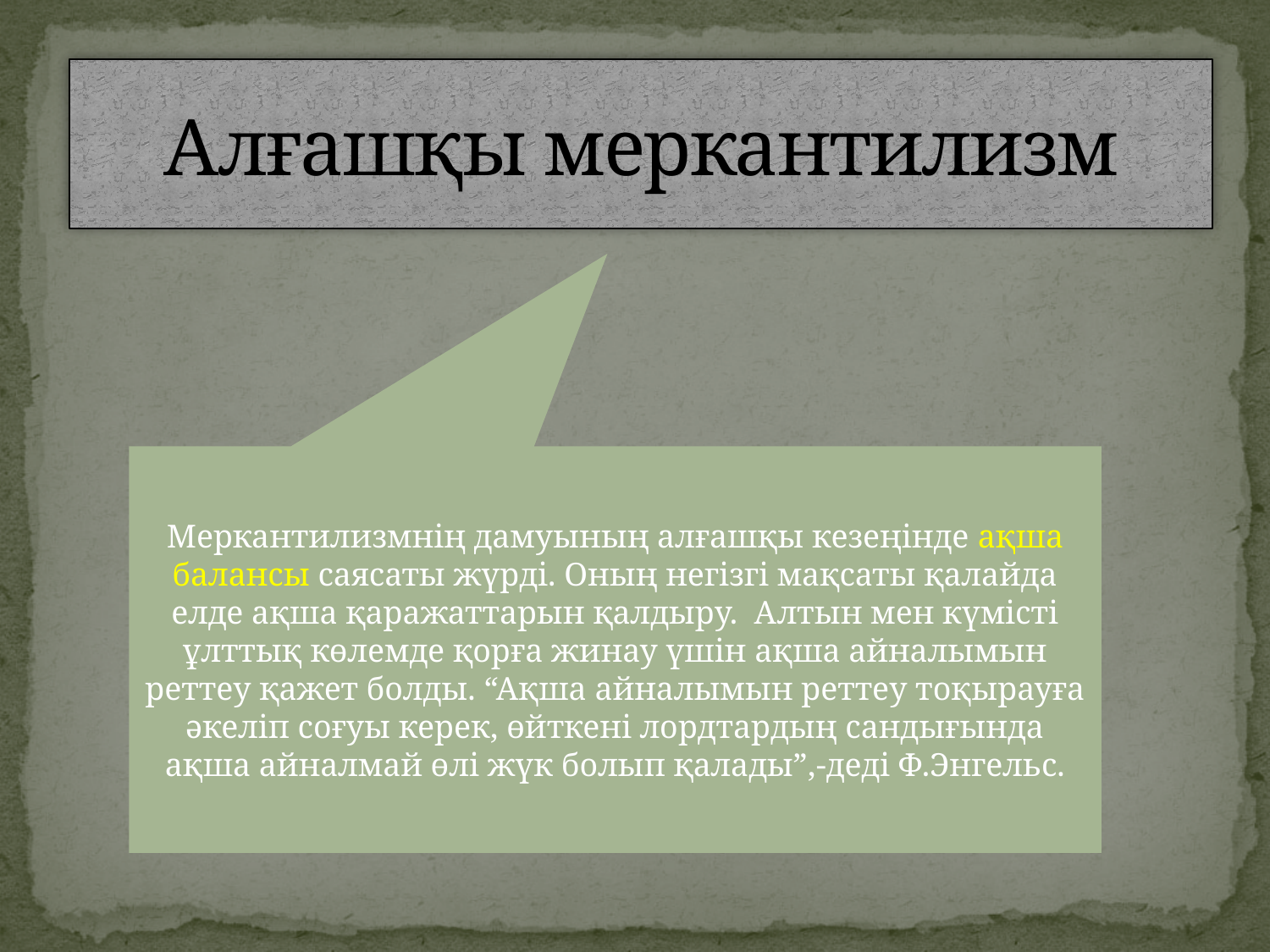

# Алғашқы меркантилизм
Меркантилизмнің дамуының алғашқы кезеңінде ақша балансы саясаты жүрді. Оның негізгі мақсаты қалайда елде ақша қаражаттарын қалдыру.  Алтын мен күмісті ұлттық көлемде қорға жинау үшін ақша айналымын реттеу қажет болды. “Ақша айналымын реттеу тоқырауға әкеліп соғуы керек, өйткені лордтардың сандығында ақша айналмай өлі жүк болып қалады”,-деді Ф.Энгельс.